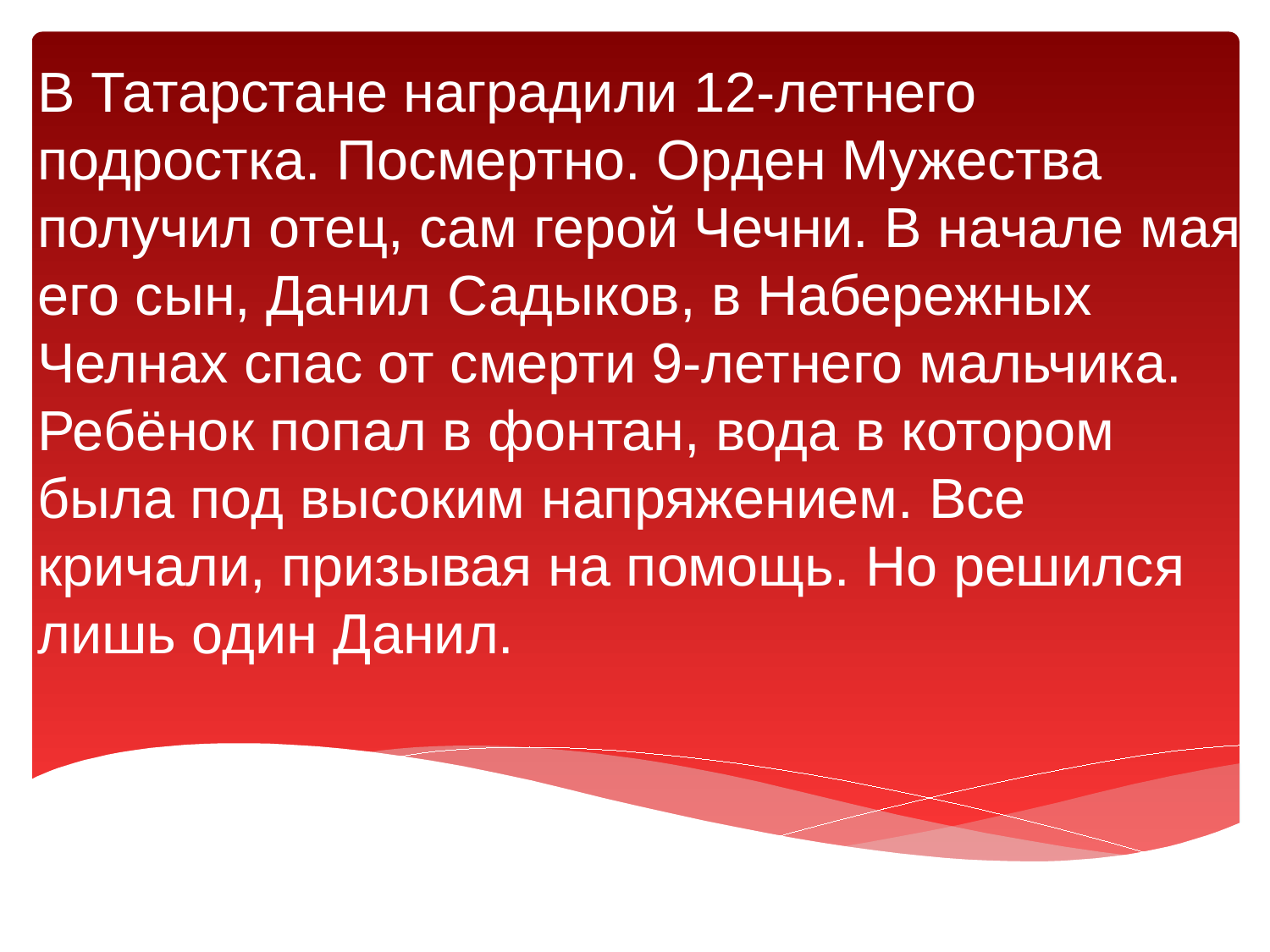

# В Татарстане наградили 12-летнего подростка. Посмертно. Орден Мужества получил отец, сам герой Чечни. В начале мая его сын, Данил Садыков, в Набережных Челнах спас от смерти 9-летнего мальчика. Ребёнок попал в фонтан, вода в котором была под высоким напряжением. Все кричали, призывая на помощь. Но решился лишь один Данил.